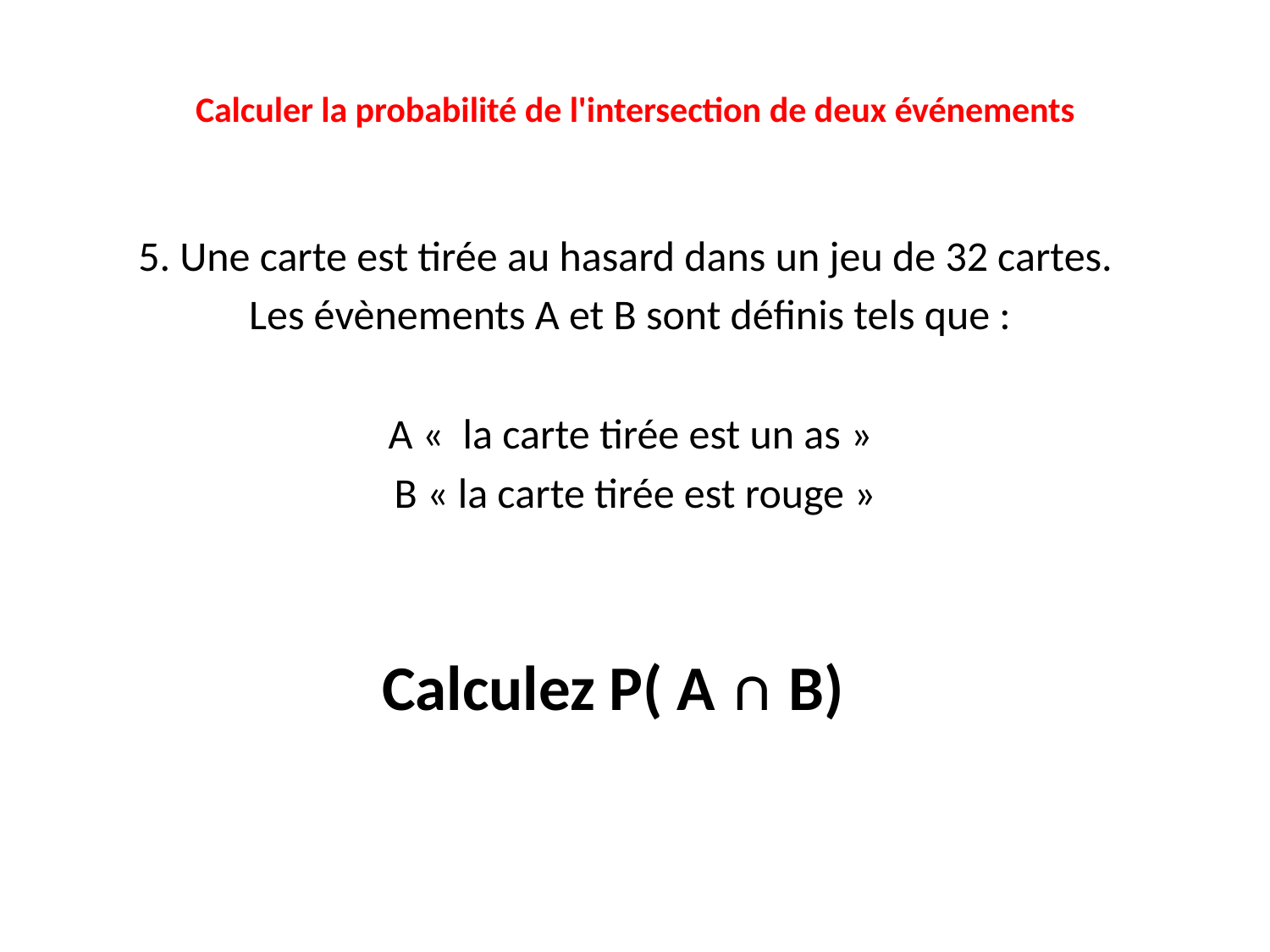

# Calculer la probabilité de l'intersection de deux événements
5. Une carte est tirée au hasard dans un jeu de 32 cartes.
Les évènements A et B sont définis tels que :

A «  la carte tirée est un as »
B « la carte tirée est rouge »

Calculez P( A ∩ B)